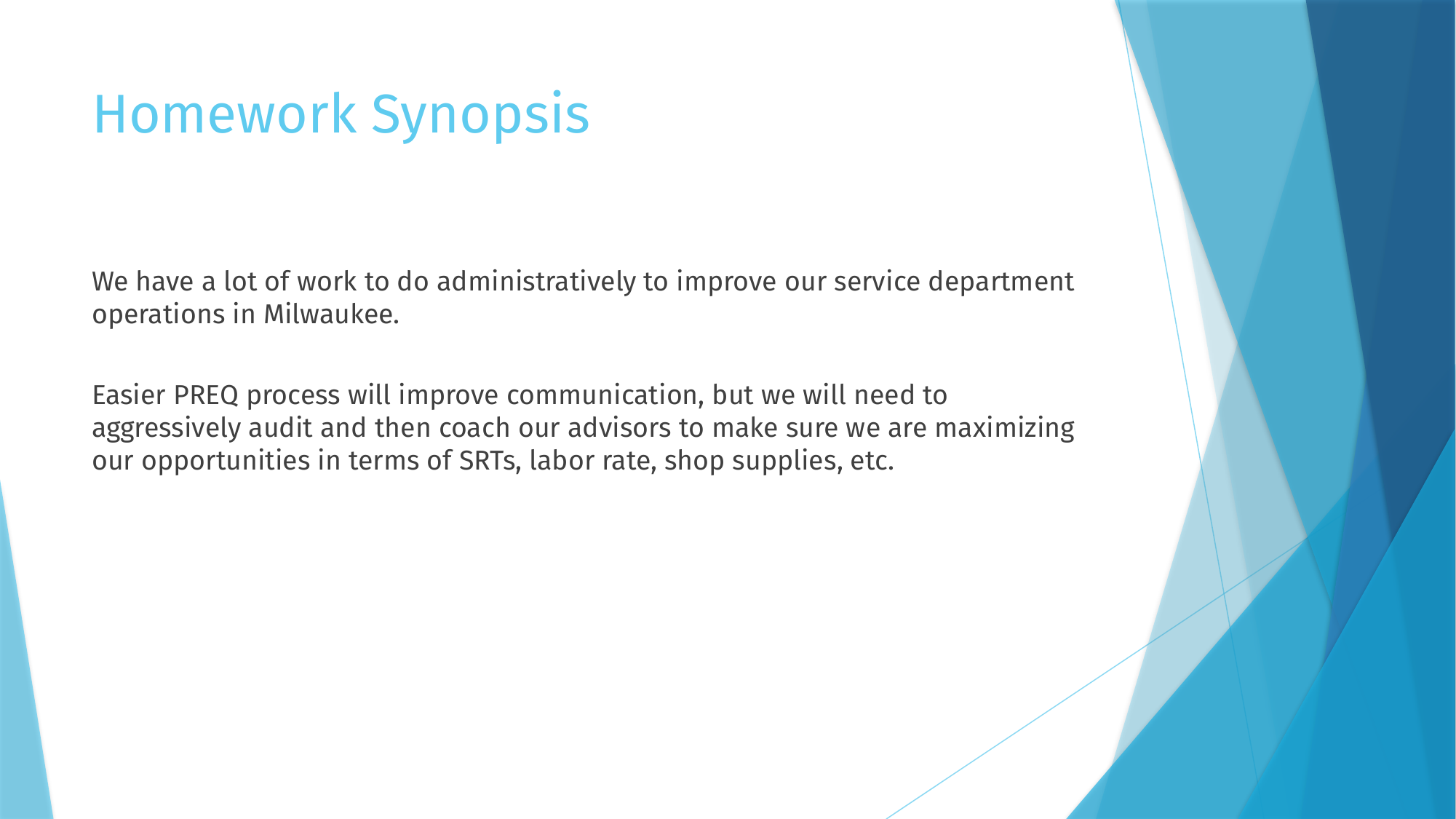

# Homework Synopsis
We have a lot of work to do administratively to improve our service department operations in Milwaukee.
Easier PREQ process will improve communication, but we will need to aggressively audit and then coach our advisors to make sure we are maximizing our opportunities in terms of SRTs, labor rate, shop supplies, etc.